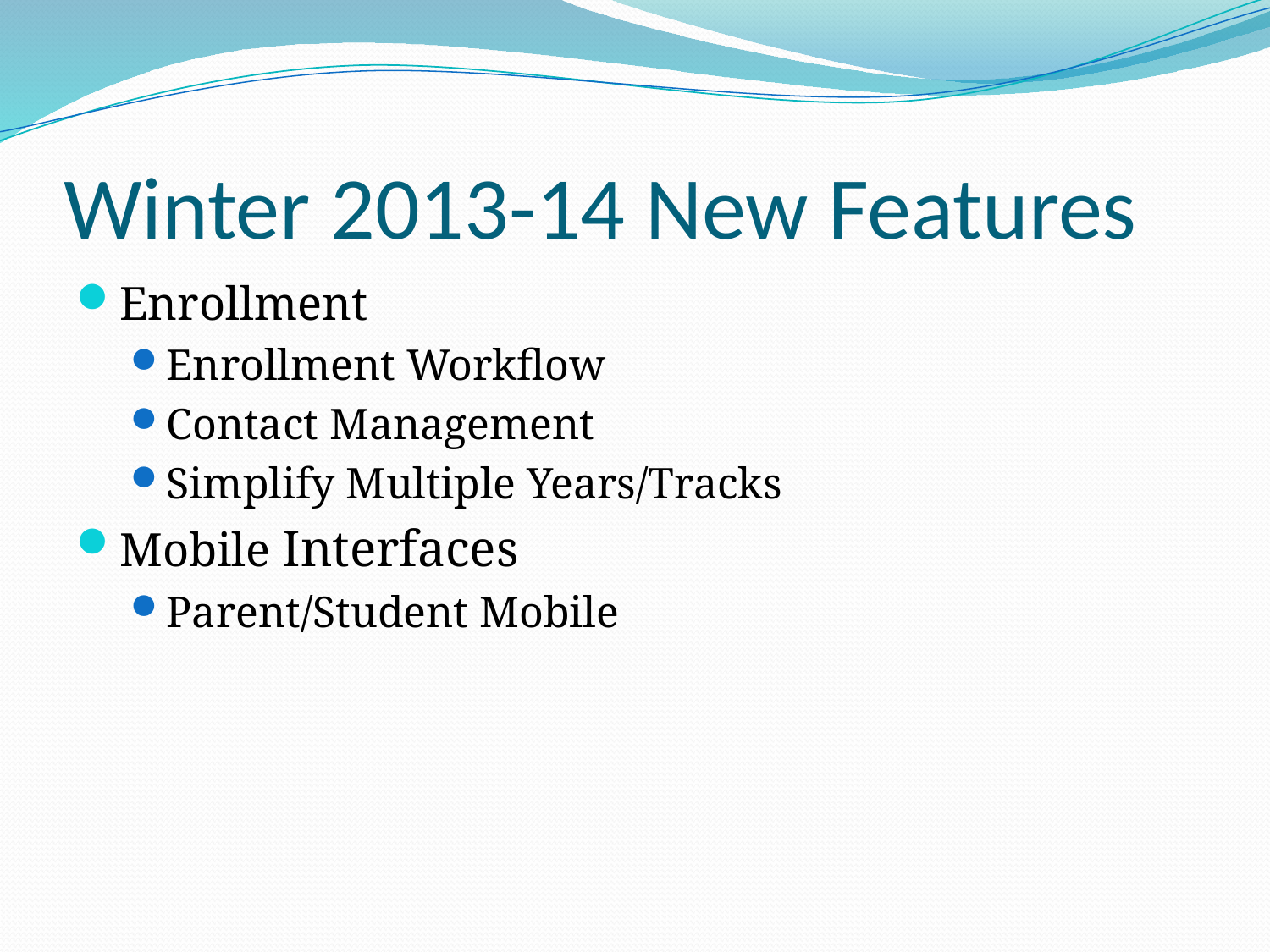

# Winter 2013-14 New Features
Enrollment
Enrollment Workflow
Contact Management
Simplify Multiple Years/Tracks
Mobile Interfaces
Parent/Student Mobile